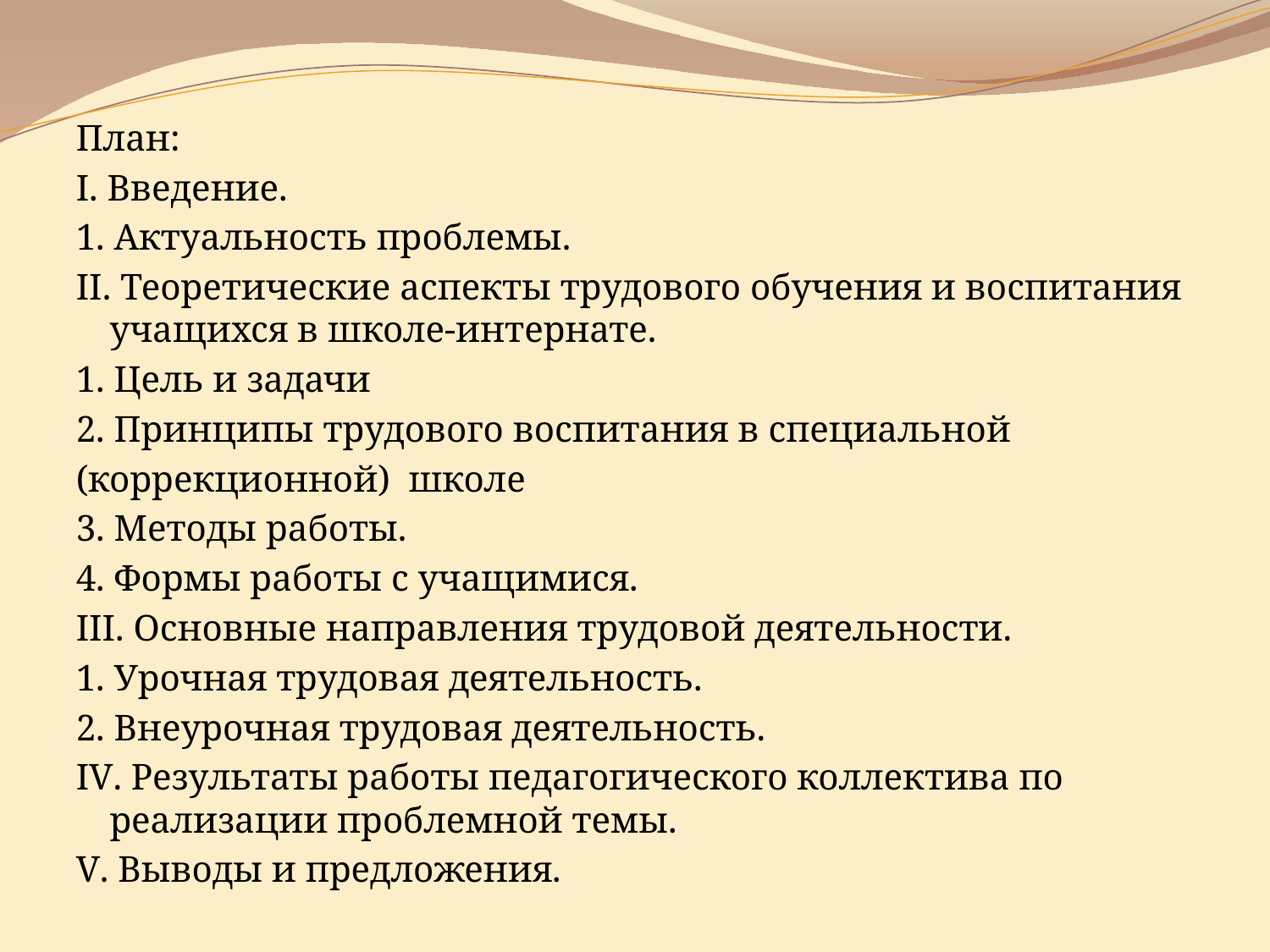

План:
I. Введение.
1. Актуальность проблемы.
II. Теоретические аспекты трудового обучения и воспитания учащихся в школе-интернате.
1. Цель и задачи
2. Принципы трудового воспитания в специальной
(коррекционной)  школе
3. Методы работы.
4. Формы работы с учащимися.
III. Основные направления трудовой деятельности.
1. Урочная трудовая деятельность.
2. Внеурочная трудовая деятельность.
IV. Результаты работы педагогического коллектива по реализации проблемной темы.
V. Выводы и предложения.